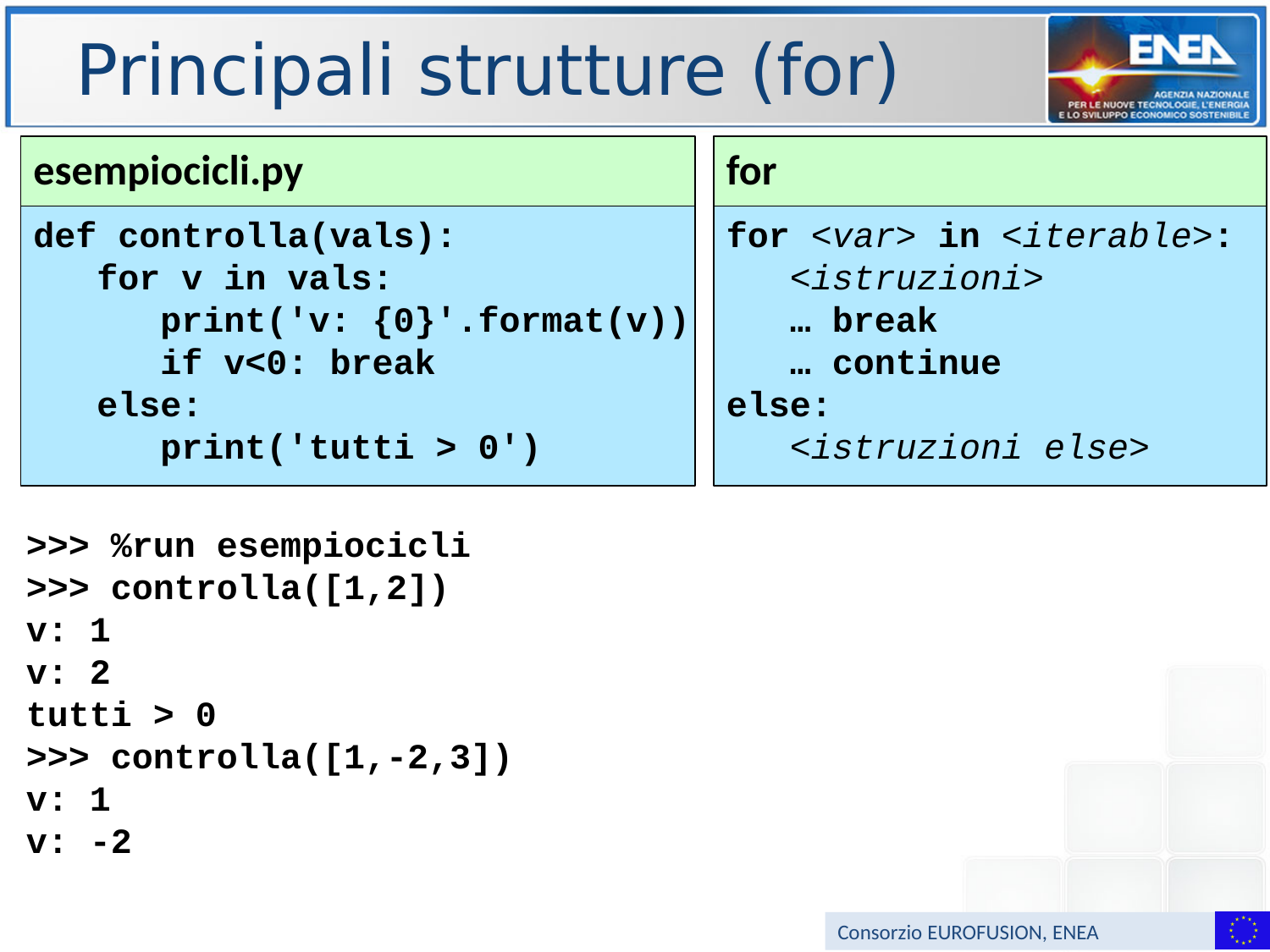

# Principali strutture (for)
esempiocicli.py
def controlla(vals):
   for v in vals:
      print('v: {0}'.format(v))
      if v<0: break
   else:
      print('tutti > 0')
for
for <var> in <iterable>:
   <istruzioni>
   … break
   … continue
else:
   <istruzioni else>
>>> %run esempiocicli
>>> controlla([1,2])
v: 1
v: 2
tutti > 0
>>> controlla([1,-2,3])
v: 1
v: -2